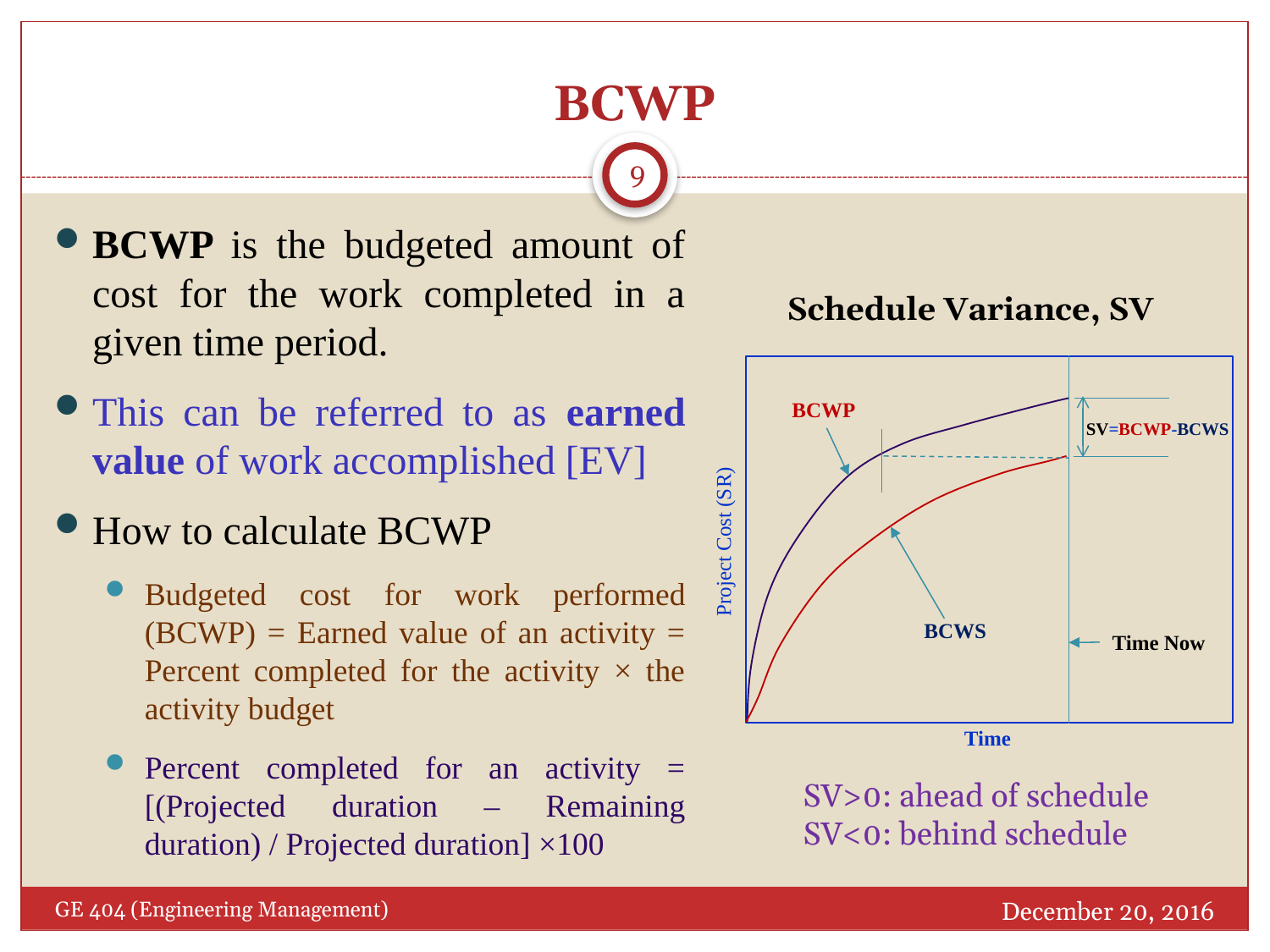

# BCWP
9
BCWP is the budgeted amount of cost for the work completed in a given time period.
This can be referred to as earned value of work accomplished [EV]
How to calculate BCWP
Budgeted cost for work performed (BCWP) = Earned value of an activity = Percent completed for the activity × the activity budget
Percent completed for an activity = [(Projected duration – Remaining duration) / Projected duration] ×100

Schedule Variance, SV

BCWP

SV=BCWP-BCWS
Project Cost (SR)

BCWS
Time Now
Time
SV>0: ahead of schedule
SV<0: behind schedule
December 20, 2016
GE 404 (Engineering Management)